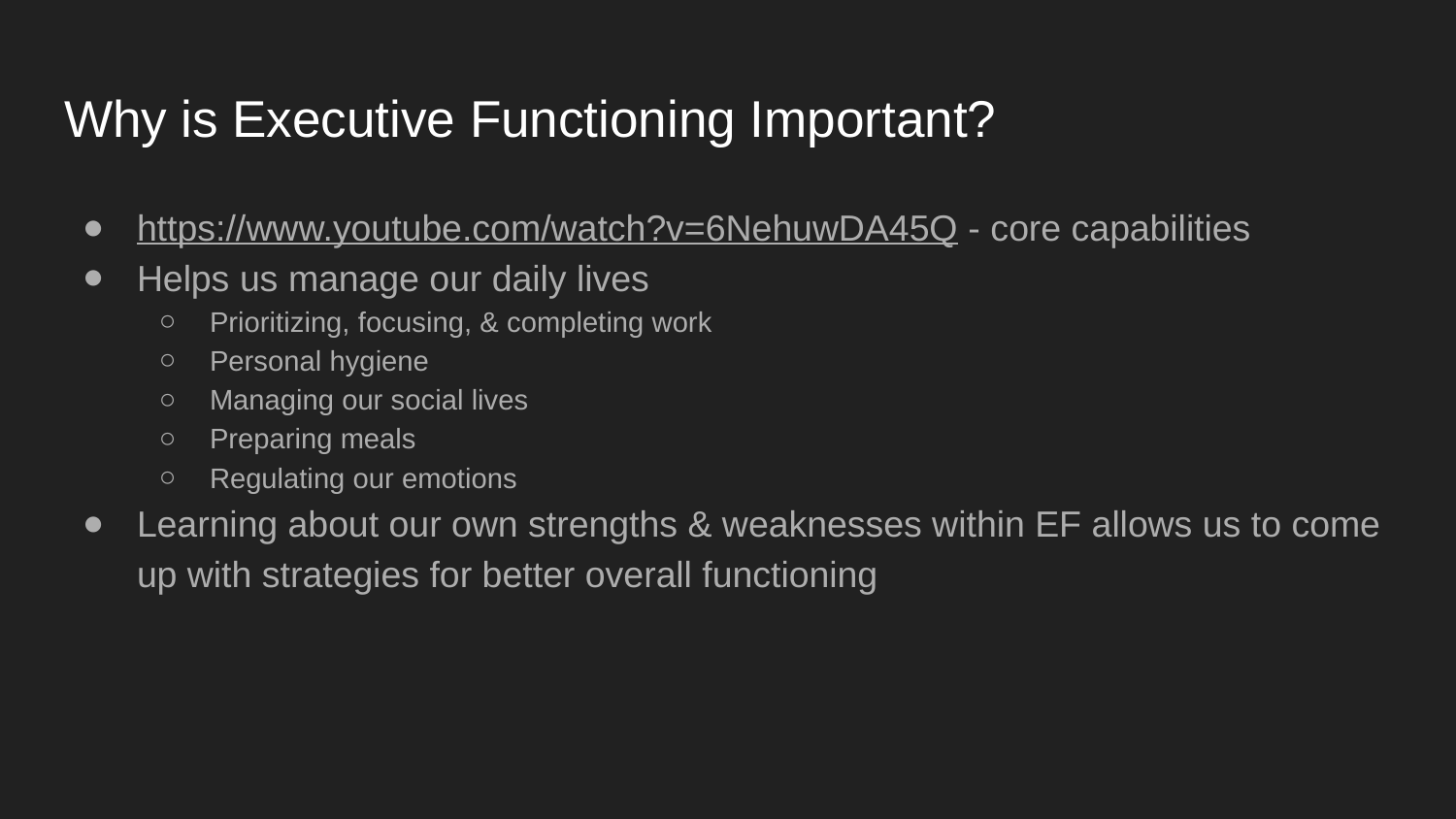

# Why is Executive Functioning Important?
https://www.youtube.com/watch?v=6NehuwDA45Q - core capabilities
Helps us manage our daily lives
Prioritizing, focusing, & completing work
Personal hygiene
Managing our social lives
Preparing meals
Regulating our emotions
Learning about our own strengths & weaknesses within EF allows us to come up with strategies for better overall functioning